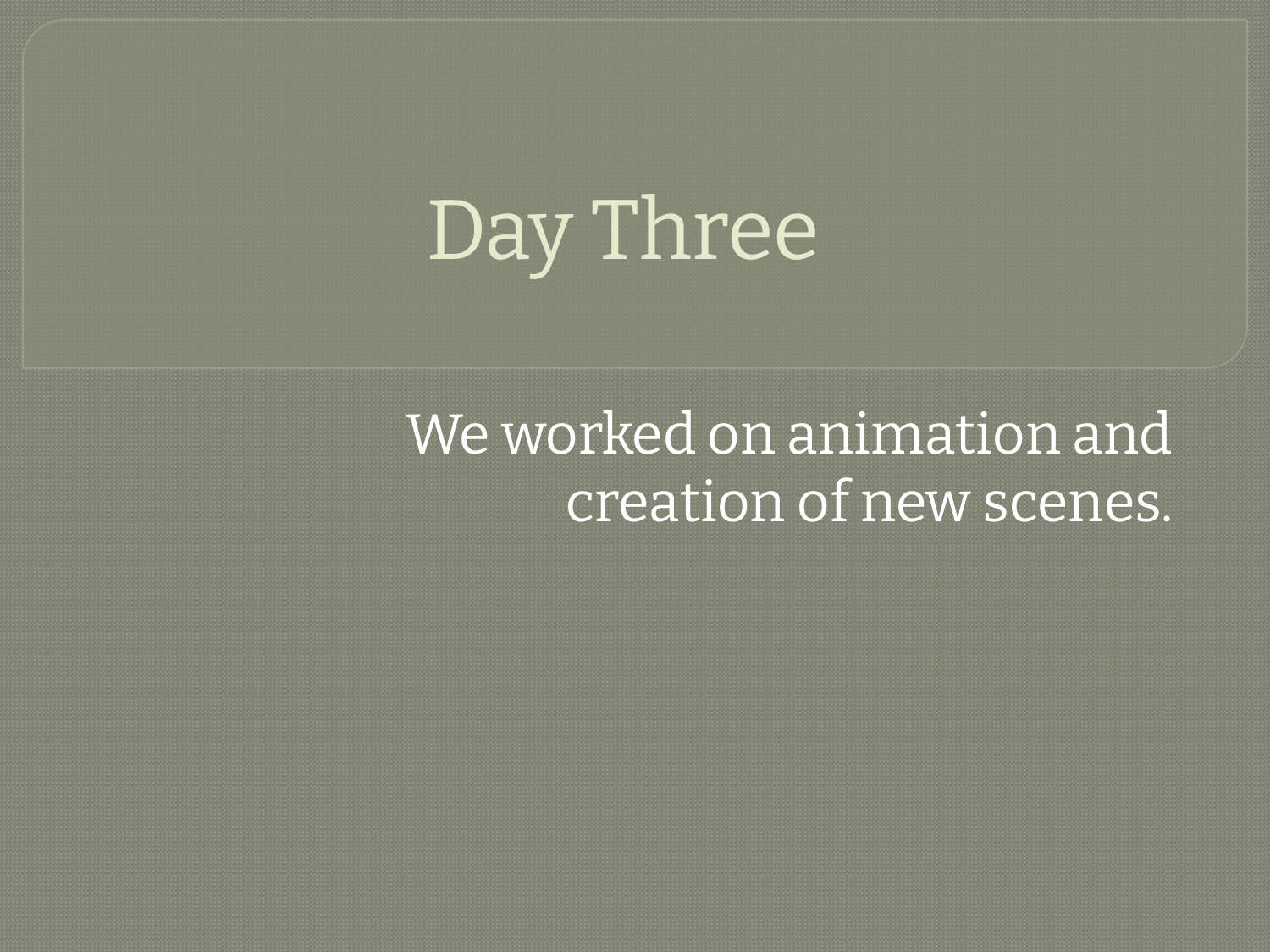

# Day Three
We worked on animation and creation of new scenes.